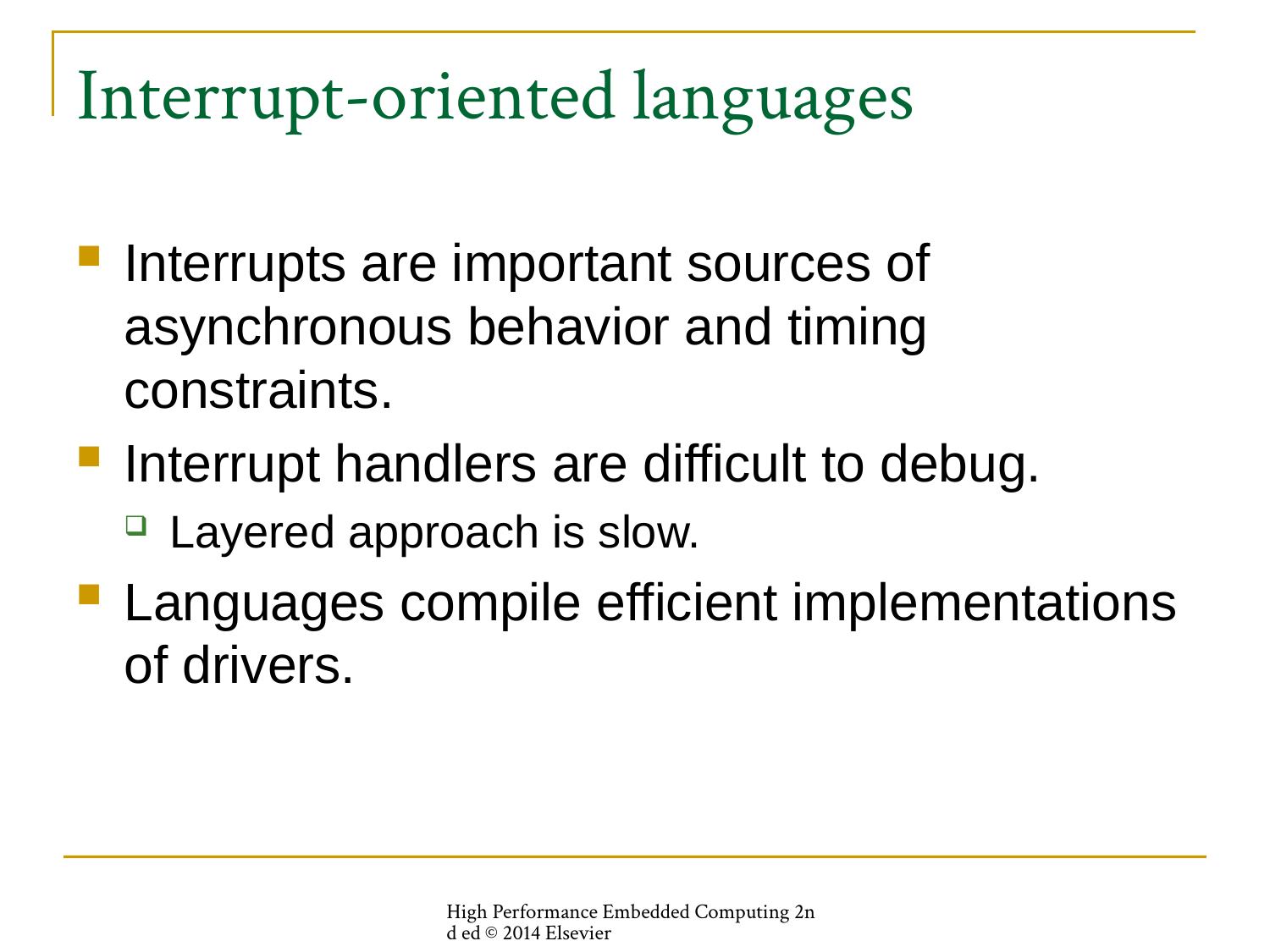

# Interrupt-oriented languages
Interrupts are important sources of asynchronous behavior and timing constraints.
Interrupt handlers are difficult to debug.
Layered approach is slow.
Languages compile efficient implementations of drivers.
High Performance Embedded Computing 2nd ed © 2014 Elsevier